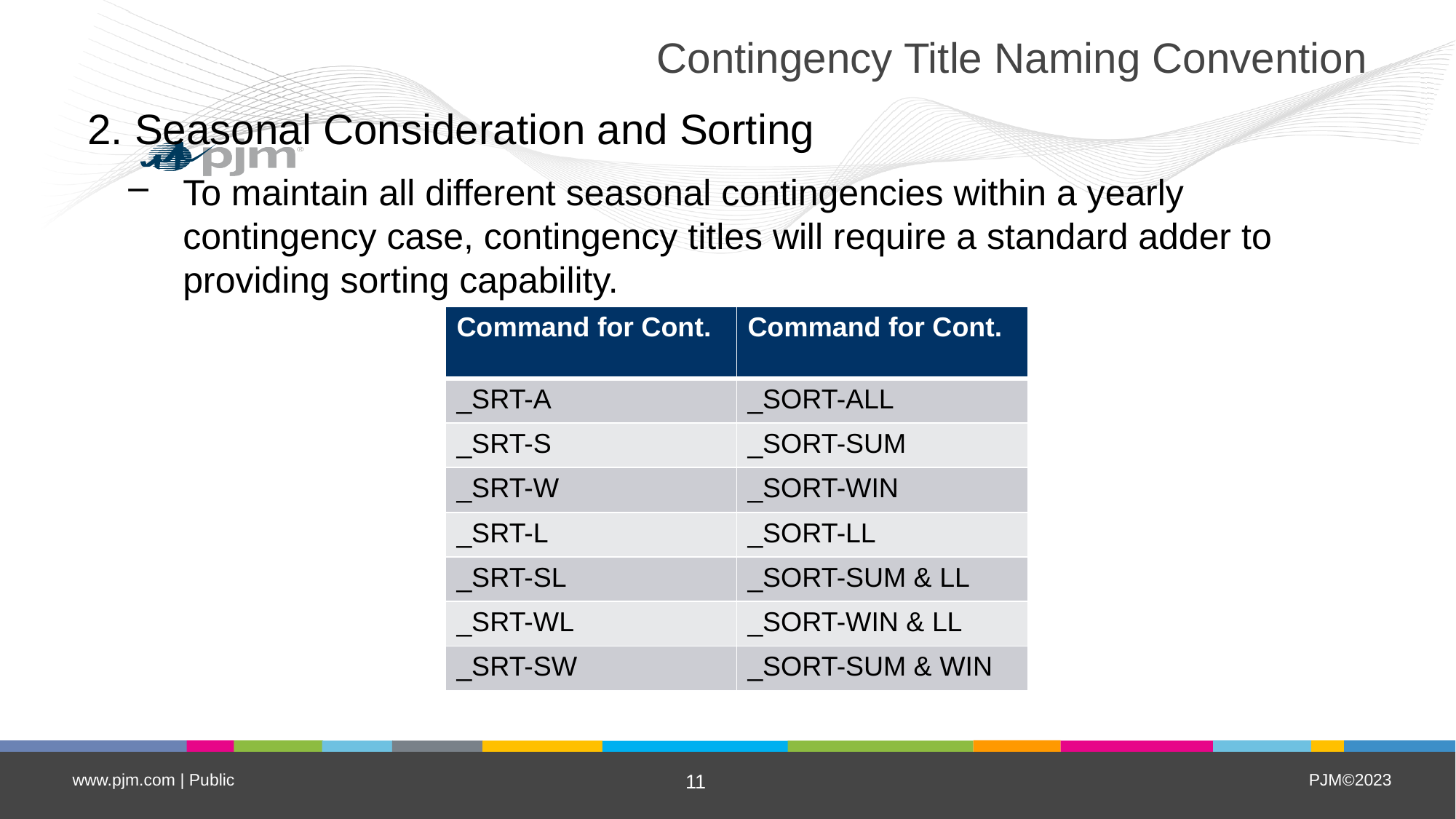

# Contingency Title Naming Convention
2. Seasonal Consideration and Sorting
To maintain all different seasonal contingencies within a yearly contingency case, contingency titles will require a standard adder to providing sorting capability.

| Command for Cont. | Command for Cont. |
| --- | --- |
| \_SRT-A | \_SORT-ALL |
| \_SRT-S | \_SORT-SUM |
| \_SRT-W | \_SORT-WIN |
| \_SRT-L | \_SORT-LL |
| \_SRT-SL | \_SORT-SUM & LL |
| \_SRT-WL | \_SORT-WIN & LL |
| \_SRT-SW | \_SORT-SUM & WIN |